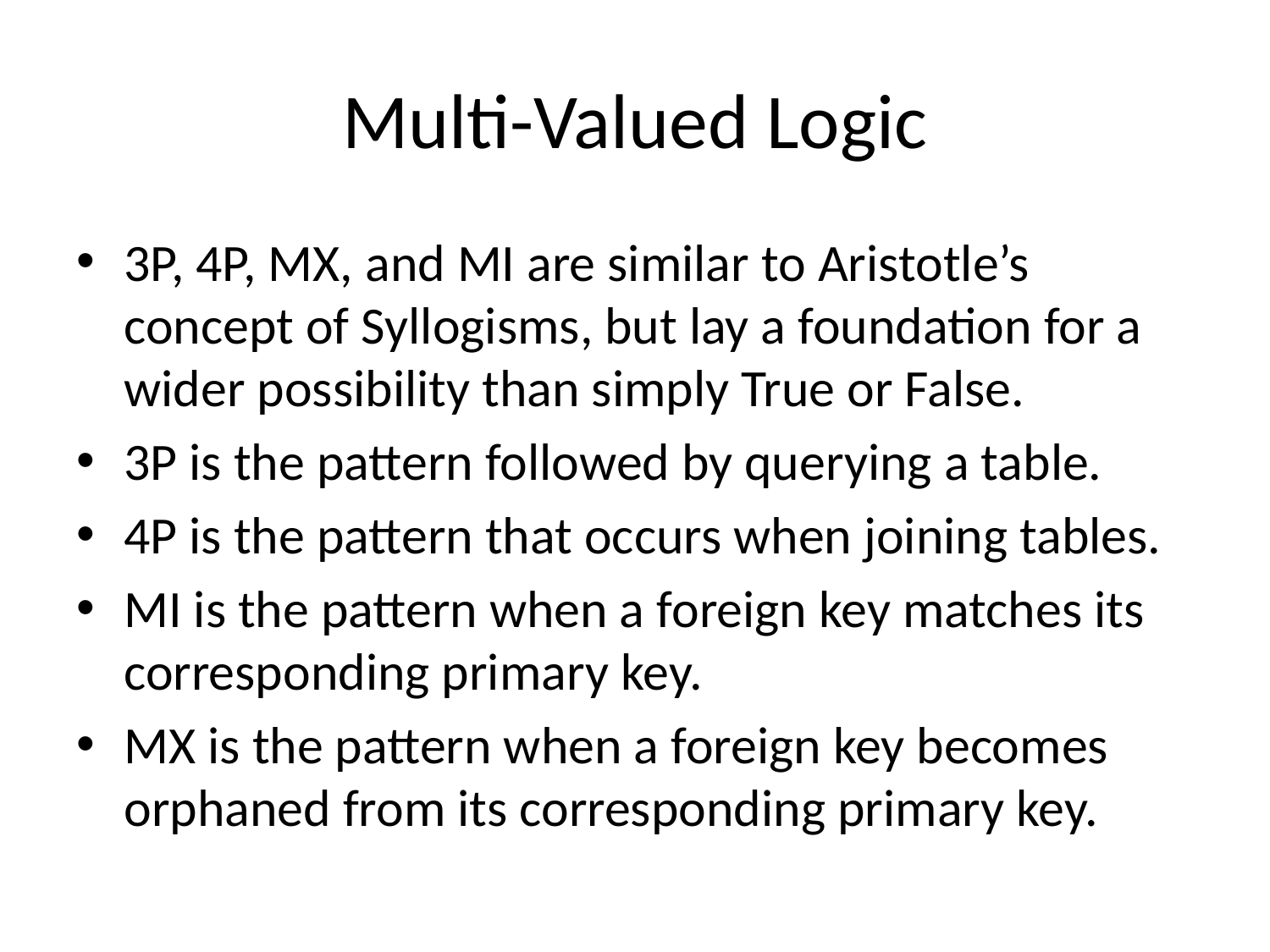

# Multi-Valued Logic
3P, 4P, MX, and MI are similar to Aristotle’s concept of Syllogisms, but lay a foundation for a wider possibility than simply True or False.
3P is the pattern followed by querying a table.
4P is the pattern that occurs when joining tables.
MI is the pattern when a foreign key matches its corresponding primary key.
MX is the pattern when a foreign key becomes orphaned from its corresponding primary key.